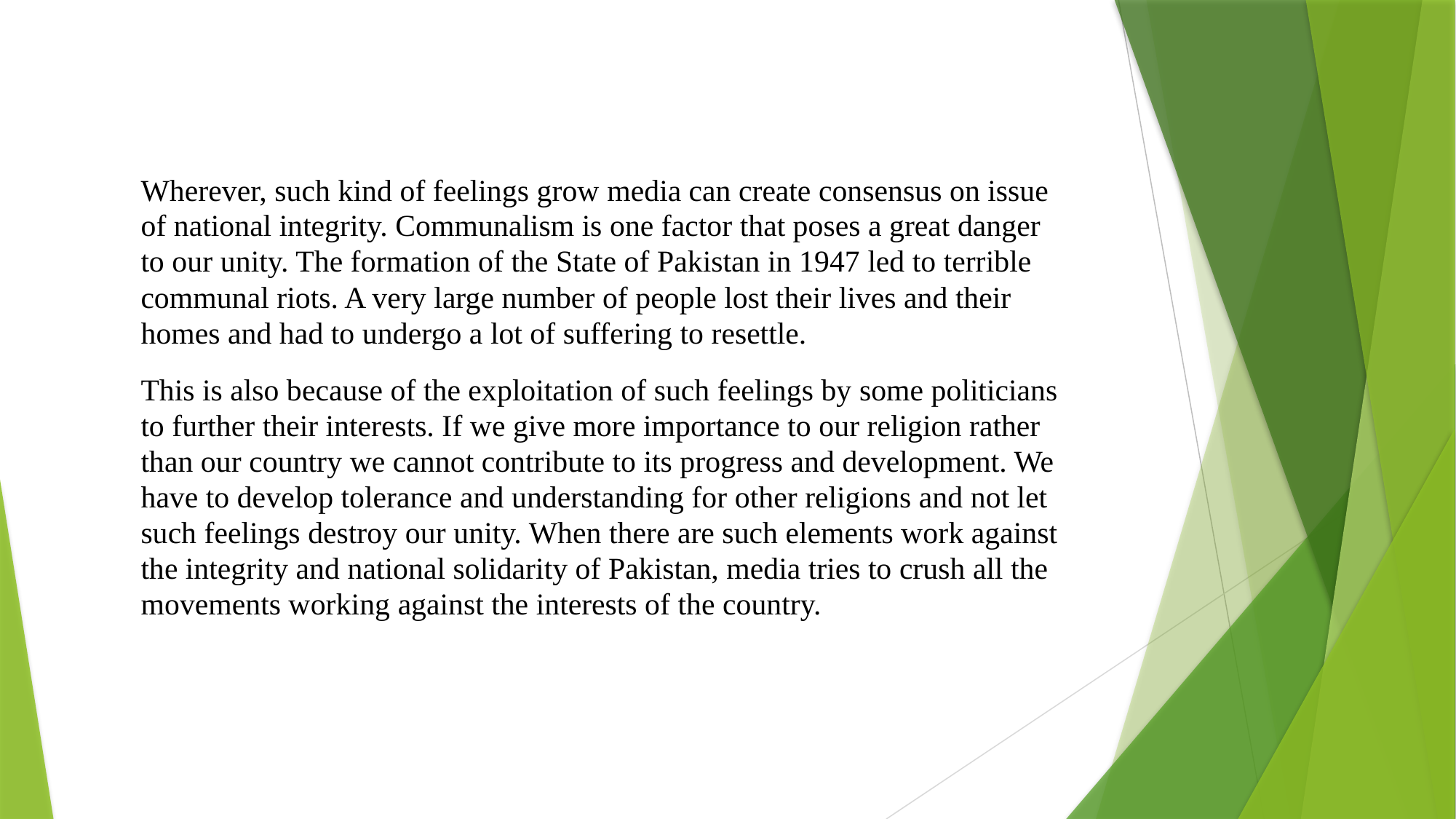

Wherever, such kind of feelings grow media can create consensus on issue of national integrity. Communalism is one factor that poses a great danger to our unity. The formation of the State of Pakistan in 1947 led to terrible communal riots. A very large number of people lost their lives and their homes and had to undergo a lot of suffering to resettle.
This is also because of the exploitation of such feelings by some politicians to further their interests. If we give more importance to our religion rather than our country we cannot contribute to its progress and development. We have to develop tolerance and understanding for other religions and not let such feelings destroy our unity. When there are such elements work against the integrity and national solidarity of Pakistan, media tries to crush all the movements working against the interests of the country.